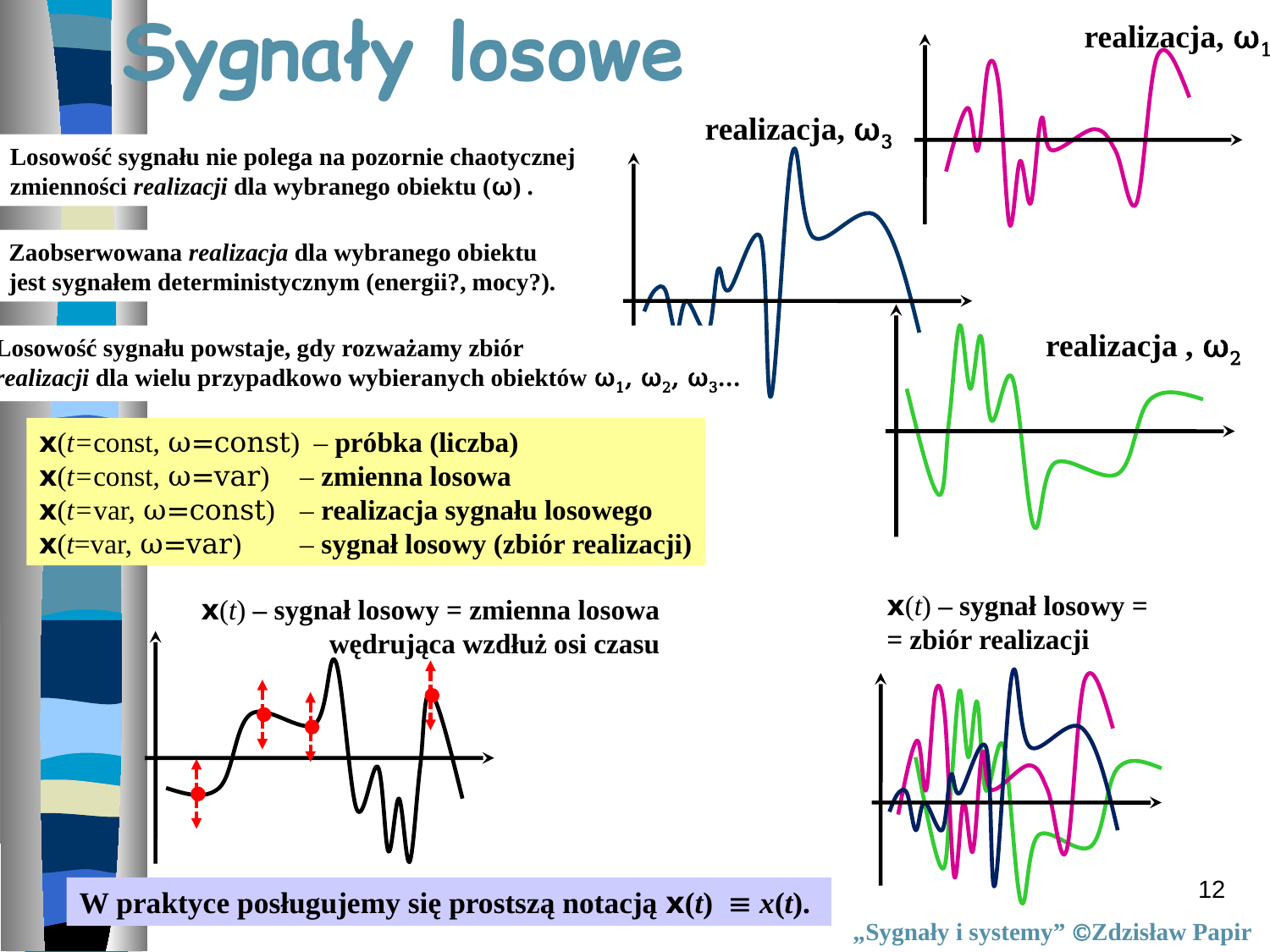

Sygnały losowe
realizacja, ω1

realizacja, ω3

Losowość sygnału nie polega na pozornie chaotycznej
zmienności realizacji dla wybranego obiektu (ω) .
Zaobserwowana realizacja dla wybranego obiektu jest sygnałem deterministycznym (energii?, mocy?).

realizacja , ω2
Losowość sygnału powstaje, gdy rozważamy zbiór
realizacji dla wielu przypadkowo wybieranych obiektów ω1, ω2, ω3…
x(t=const, ω=const)  – próbka (liczba)
x(t=const, ω=var) 	 – zmienna losowa
x(t=var, ω=const)	 – realizacja sygnału losowego
x(t=var, ω=var)	 – sygnał losowy (zbiór realizacji)
x(t) – sygnał losowy =
= zbiór realizacji

x(t) – sygnał losowy = zmienna losowa
wędrująca wzdłuż osi czasu

12
W praktyce posługujemy się prostszą notacją x(t) ≡ x(t).
„Sygnały i systemy” ©Zdzisław Papir